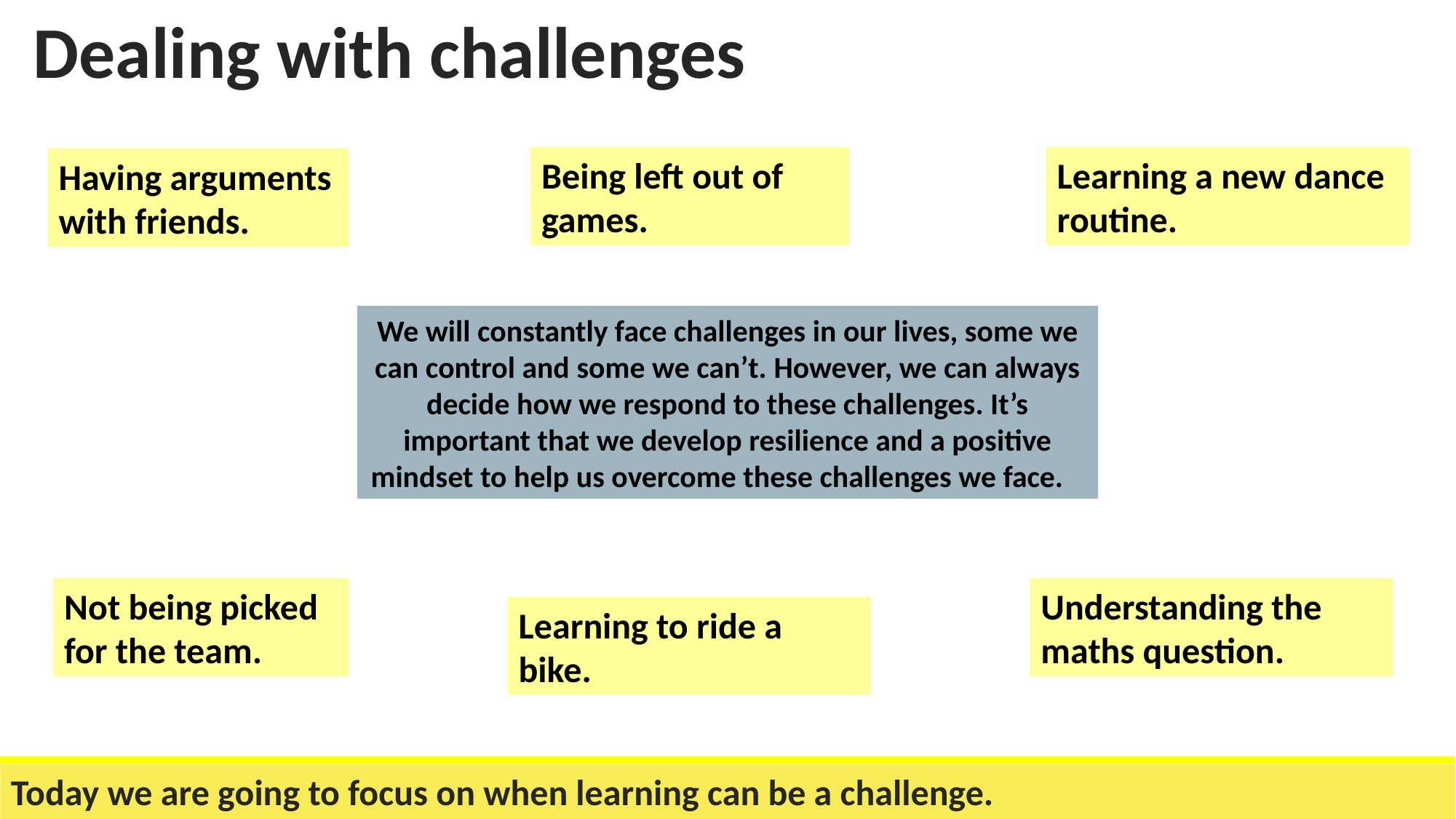

Dealing with challenges
Being left out of games.
Learning a new dance routine.
Having arguments with friends.
We will constantly face challenges in our lives, some we can control and some we can’t. However, we can always decide how we respond to these challenges. It’s important that we develop resilience and a positive mindset to help us overcome these challenges we face.
Not being picked for the team.
Understanding the maths question.
Learning to ride a bike.
Today we are going to focus on when learning can be a challenge.